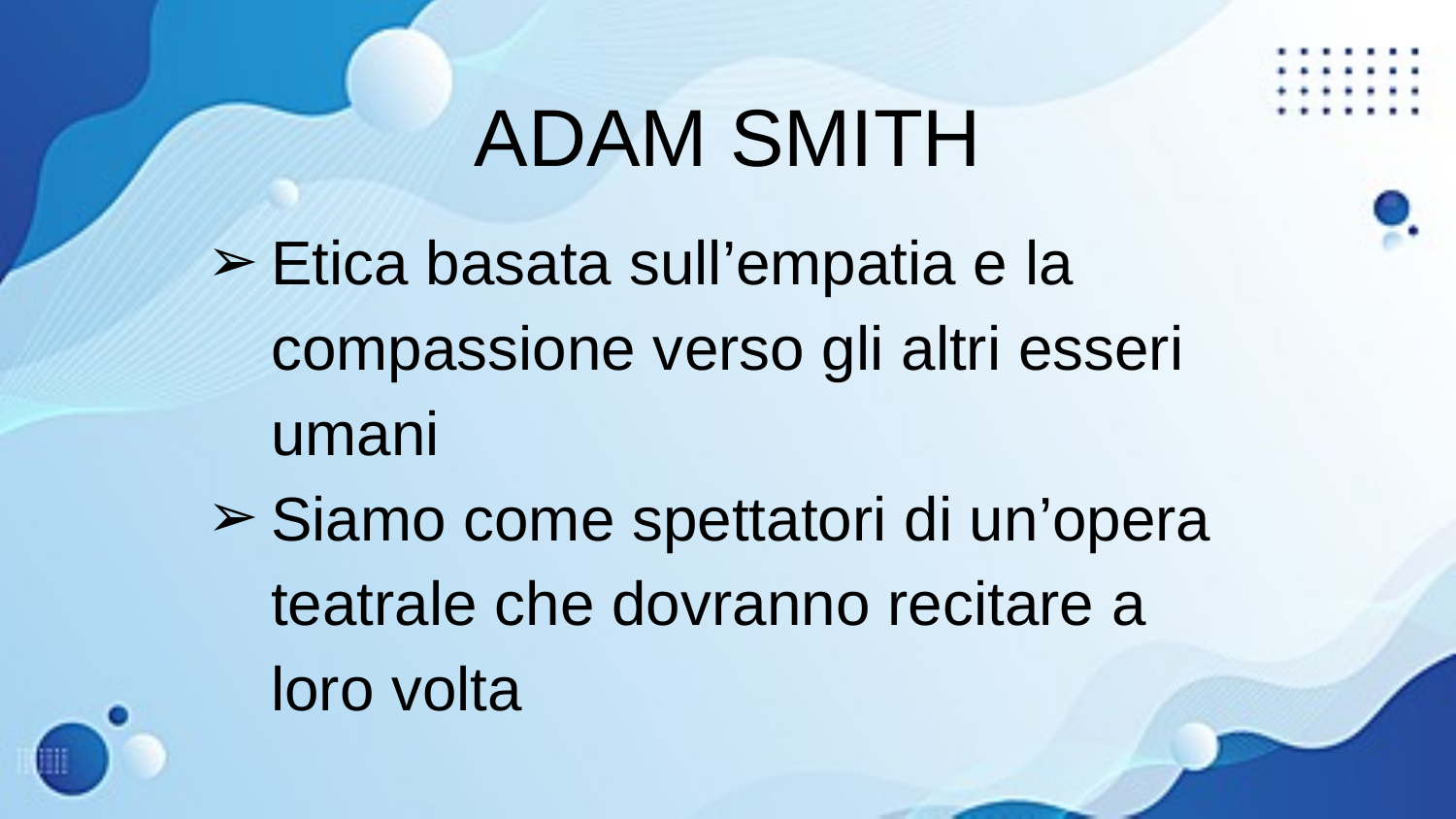

# ADAM SMITH
Etica basata sull’empatia e la compassione verso gli altri esseri umani
Siamo come spettatori di un’opera teatrale che dovranno recitare a loro volta